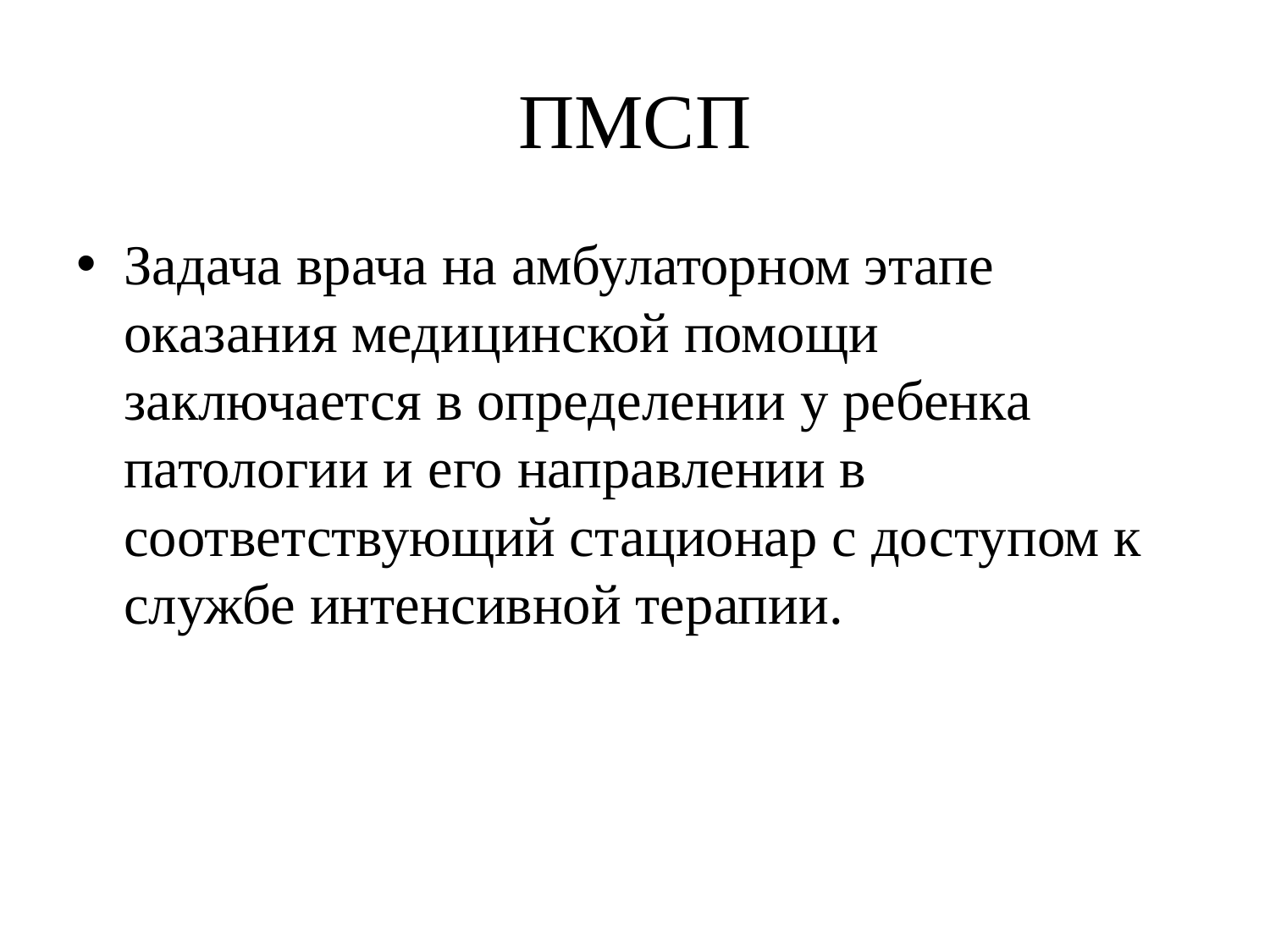

# ПМСП
Задача врача на амбулаторном этапе оказания медицинской помощи
заключается в определении у ребенка патологии и его направлении в соответствующий стационар с доступом к службе интенсивной терапии.